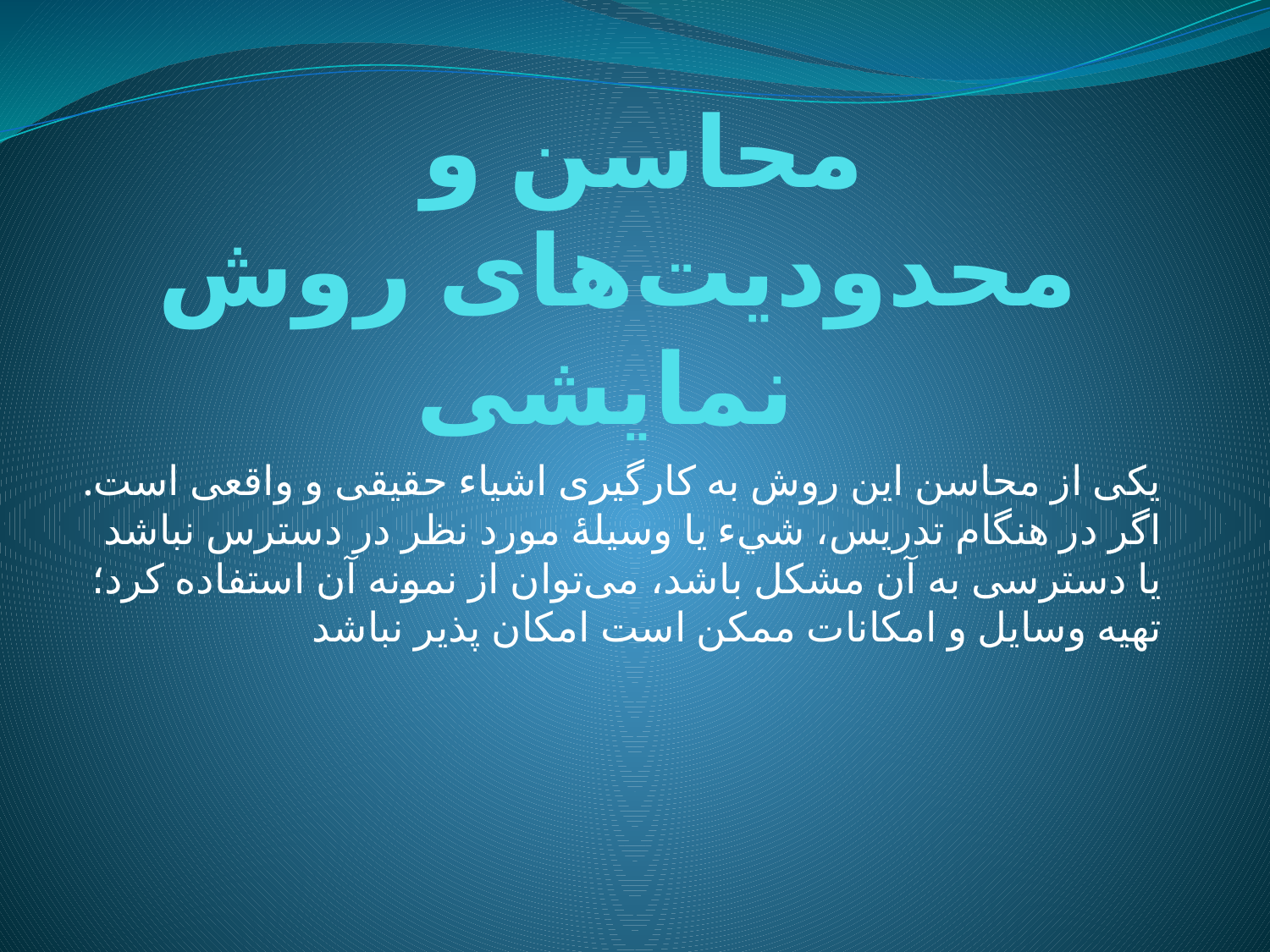

# محاسن و محدوديت‌هاى روش نمايشى
يکى از محاسن اين روش به کارگيرى اشياء حقيقى و واقعى است. اگر در هنگام تدريس، شيء يا وسيلهٔ مورد نظر در دسترس نباشد يا دسترسى به آن مشکل باشد، مى‌توان از نمونه آن استفاده کرد؛تهیه وسایل و امکانات ممکن است امکان پذیر نباشد